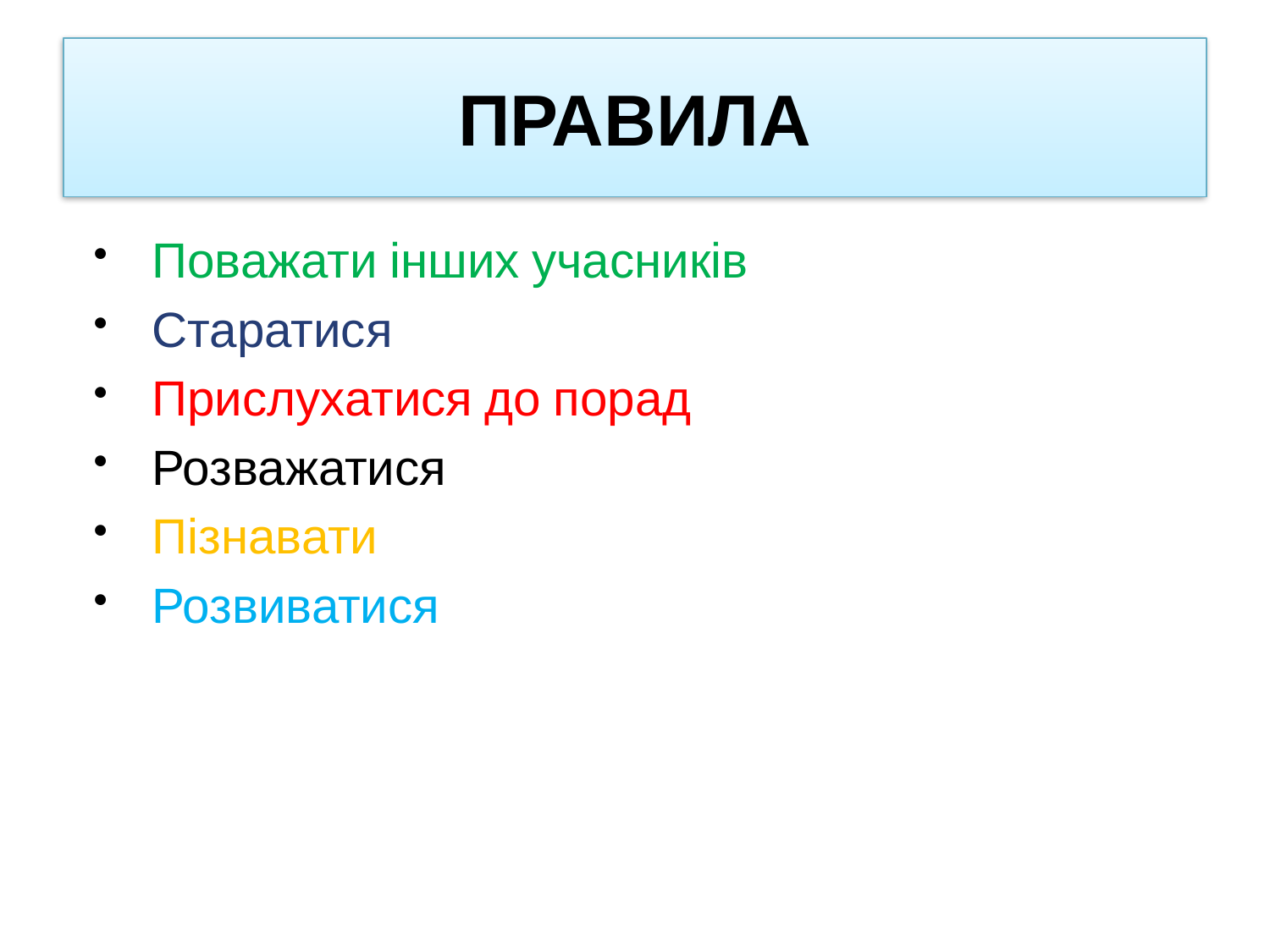

# ПРАВИЛА
Поважати інших учасників
Старатися
Прислухатися до порад
Розважатися
Пізнавати
Розвиватися